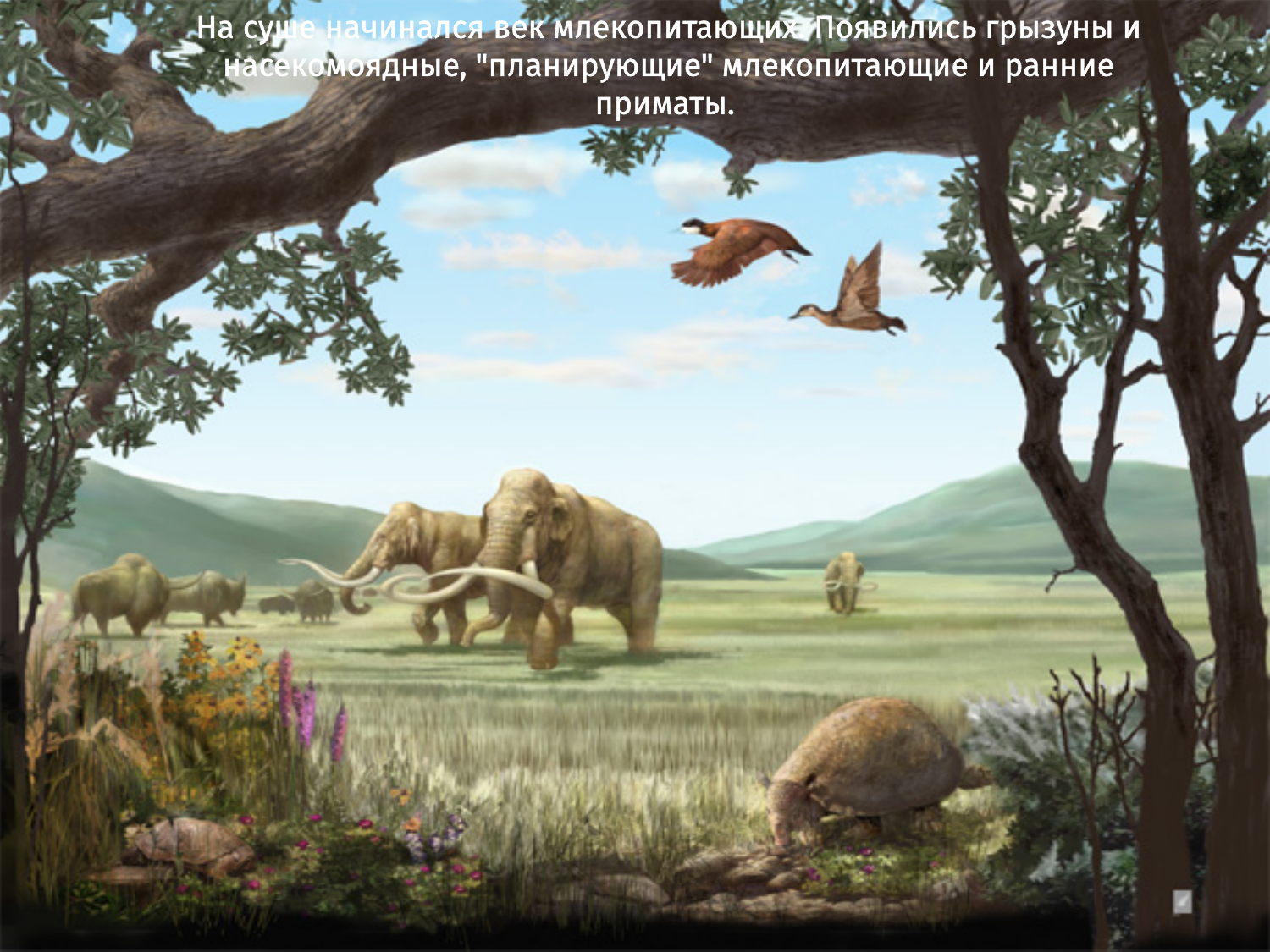

На суше начинался век млекопитающих. Появились грызуны и насекомоядные, "планирующие" млекопитающие и ранние приматы.